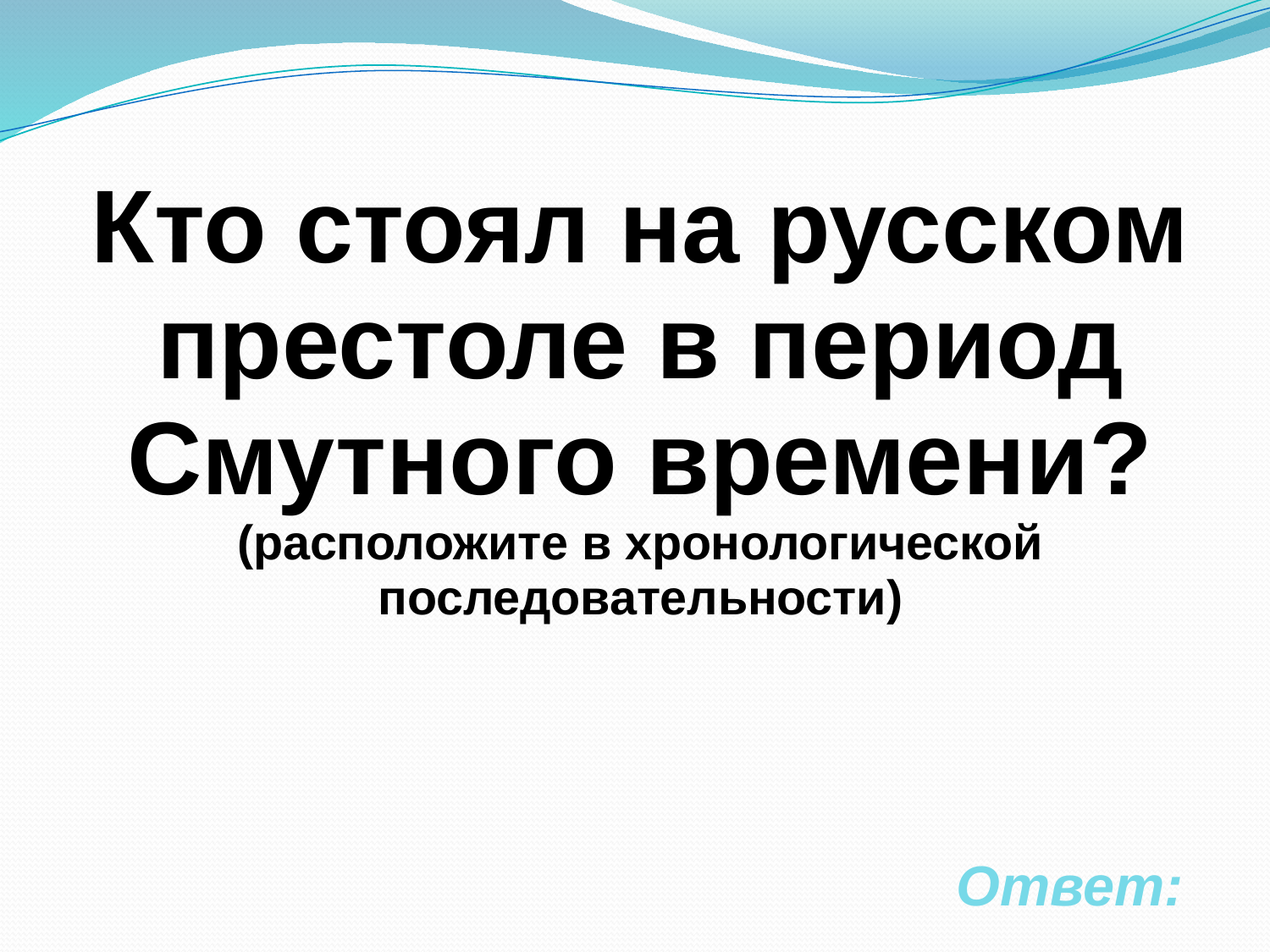

# Кто стоял на русском престоле в период Смутного времени? (расположите в хронологической последовательности)
Ответ: